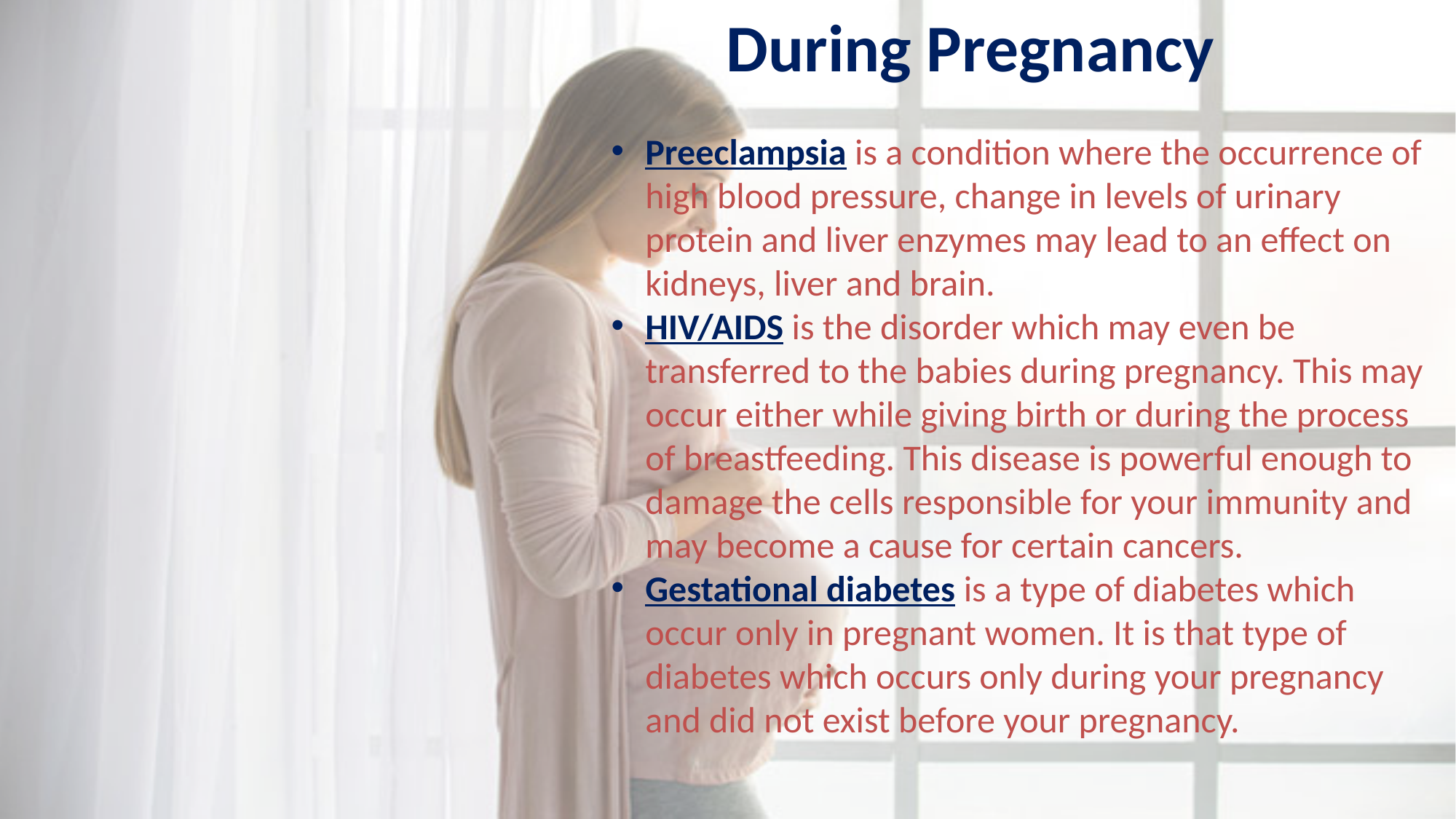

During Pregnancy
Preeclampsia is a condition where the occurrence of high blood pressure, change in levels of urinary protein and liver enzymes may lead to an effect on kidneys, liver and brain.
HIV/AIDS is the disorder which may even be transferred to the babies during pregnancy. This may occur either while giving birth or during the process of breastfeeding. This disease is powerful enough to damage the cells responsible for your immunity and may become a cause for certain cancers.
Gestational diabetes is a type of diabetes which occur only in pregnant women. It is that type of diabetes which occurs only during your pregnancy and did not exist before your pregnancy.